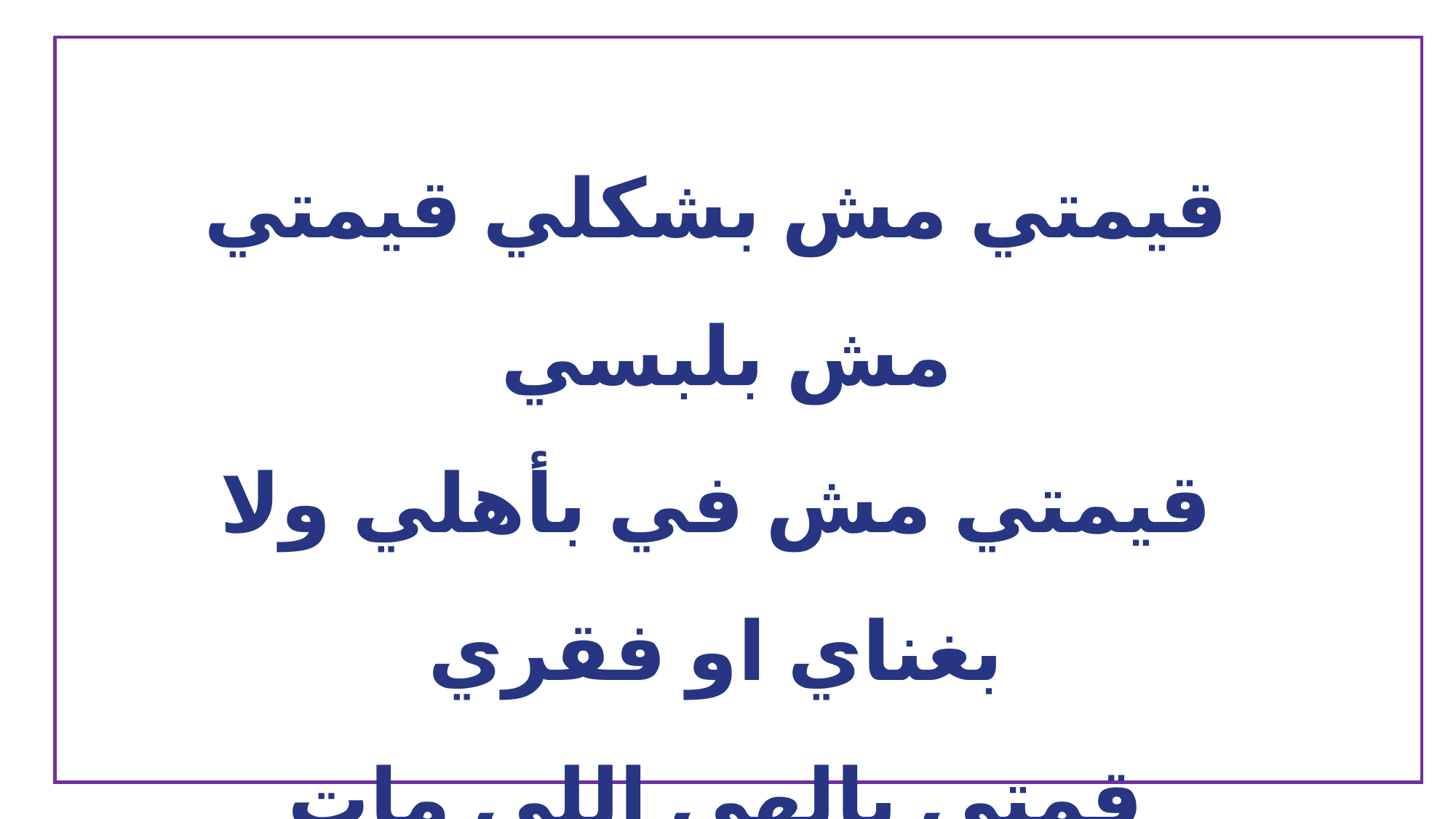

قيمتي مش بشكلي قيمتي مش بلبسي
قيمتي مش في بأهلي ولا بغناي او فقري
قمتي بالهي اللي مات بدالي
غيرلي كل احوالي وخلاني ابن ليه